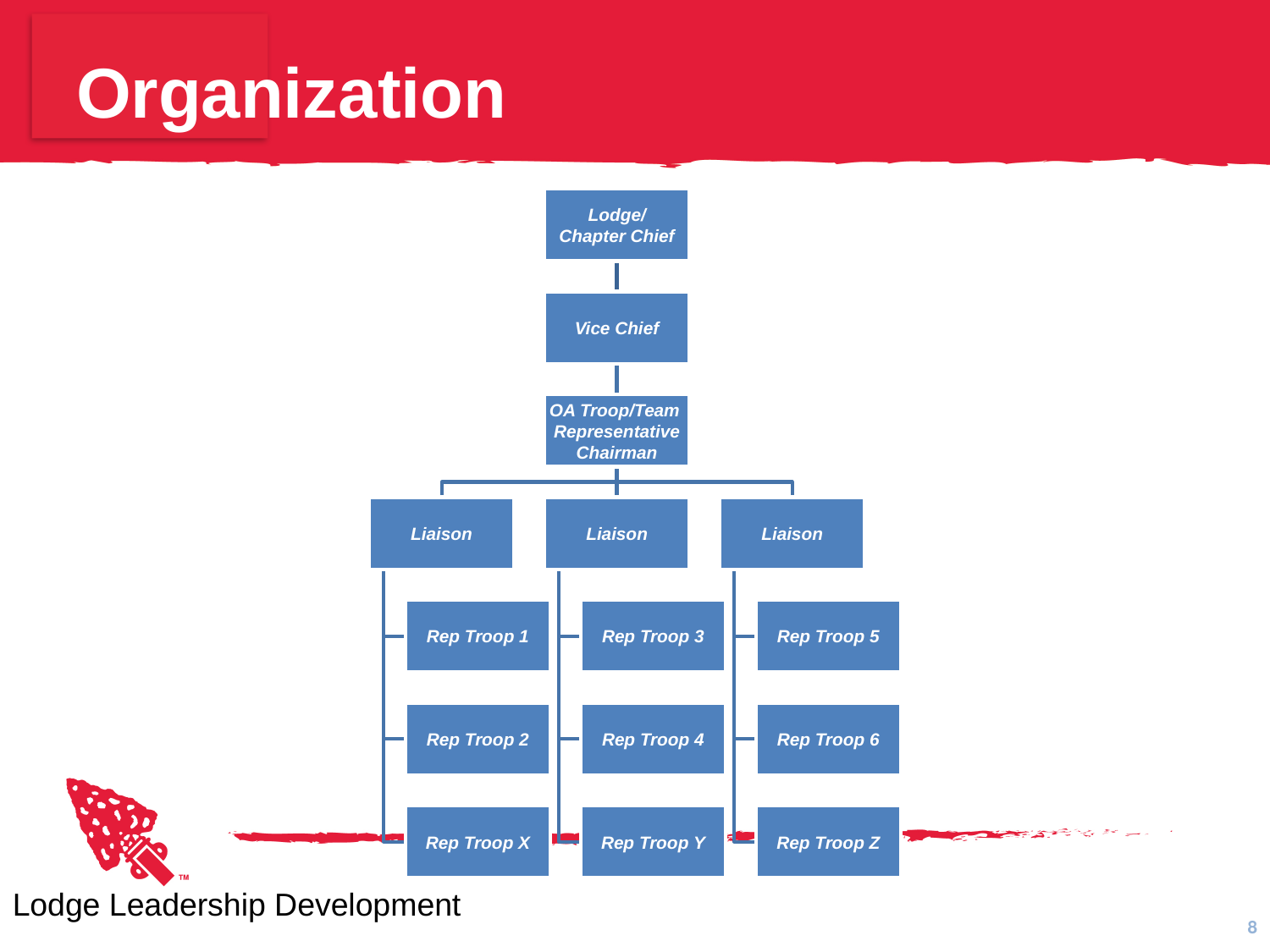

# Organization

Lodge/
Chapter Chief

Vice Chief

OA Troop/Team
Representative
Chairman

Liaison

Liaison

Liaison

Rep Troop 1

Rep Troop 3

Rep Troop 5

Rep Troop 2

Rep Troop 4

Rep Troop 6

Rep Troop X

Rep Troop Y

Rep Troop Z
Lodge Leadership Development
8